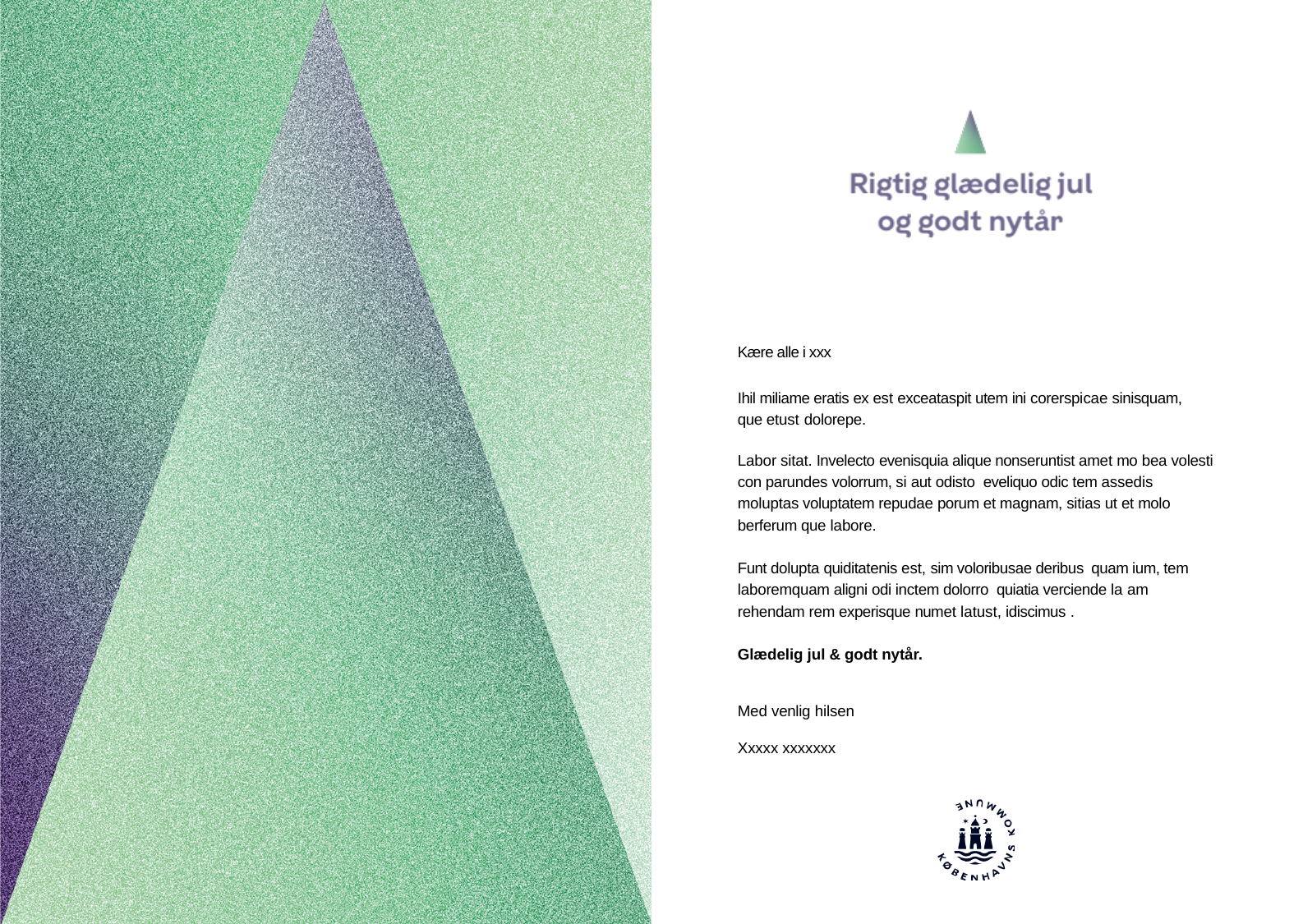

Kære alle i xxx

Ihil miliame eratis ex est exceataspit utem ini corerspicae sinisquam, que etust dolorepe.

Labor sitat. Invelecto evenisquia alique nonseruntist amet mo bea volesti con parundes volorrum, si aut odisto  eveliquo odic tem assedis  moluptas voluptatem repudae porum et magnam, sitias ut et molo  berferum que labore.

Funt dolupta quiditatenis est, sim voloribusae deribus  quam ium, tem laboremquam aligni odi inctem dolorro  quiatia verciende la am rehendam rem experisque numet latust, idiscimus .

Glædelig jul & godt nytår.

Med venlig hilsen

Xxxxx xxxxxxx